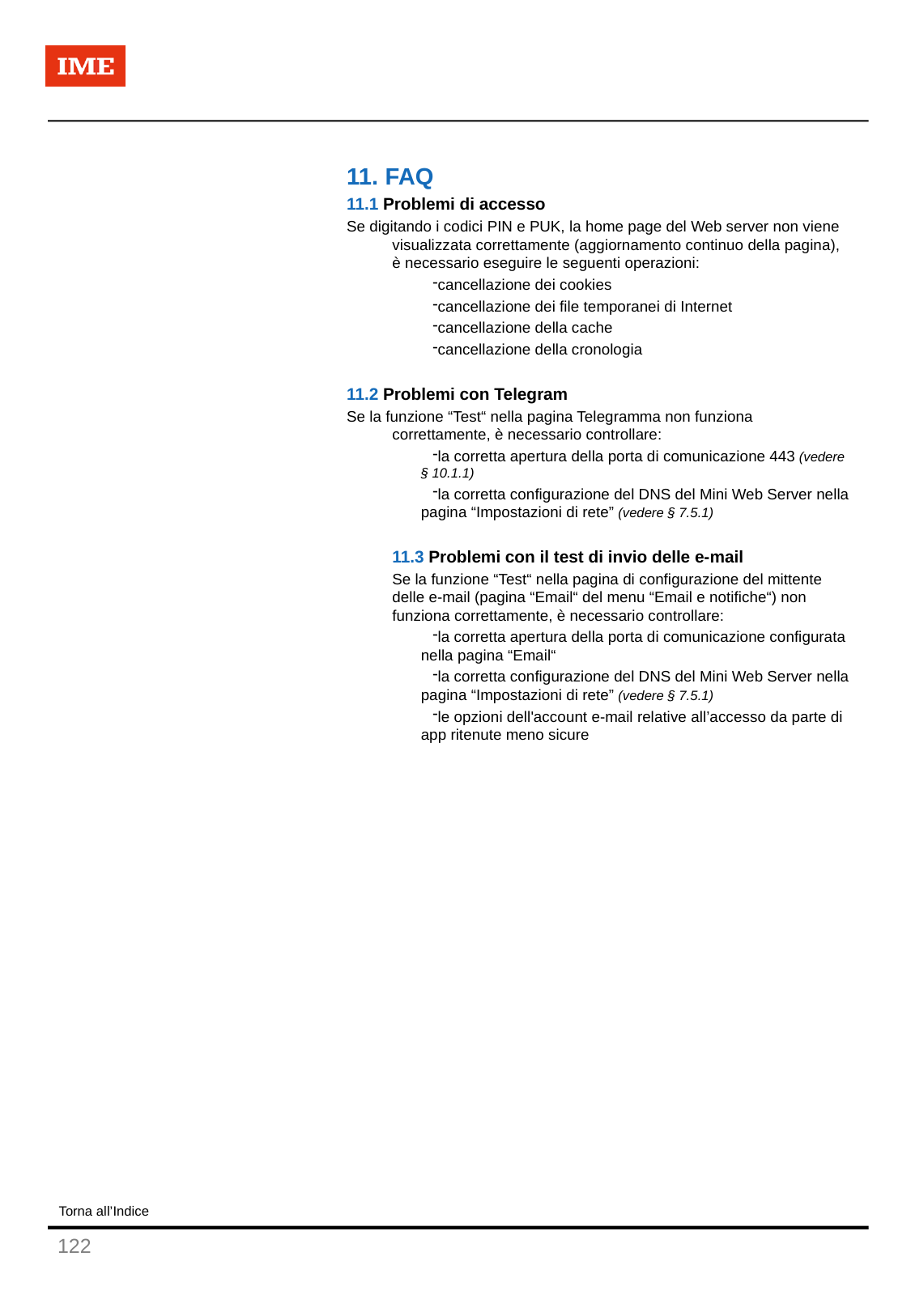

11. FAQ
11.1 Problemi di accesso
Se digitando i codici PIN e PUK, la home page del Web server non viene visualizzata correttamente (aggiornamento continuo della pagina), è necessario eseguire le seguenti operazioni:
cancellazione dei cookies
cancellazione dei file temporanei di Internet
cancellazione della cache
cancellazione della cronologia

11.2 Problemi con Telegram
Se la funzione “Test“ nella pagina Telegramma non funziona correttamente, è necessario controllare:
la corretta apertura della porta di comunicazione 443 (vedere § 10.1.1)
la corretta configurazione del DNS del Mini Web Server nella pagina “Impostazioni di rete” (vedere § 7.5.1)

11.3 Problemi con il test di invio delle e-mail
Se la funzione “Test“ nella pagina di configurazione del mittente delle e-mail (pagina “Email“ del menu “Email e notifiche“) non funziona correttamente, è necessario controllare:
la corretta apertura della porta di comunicazione configurata nella pagina “Email“
la corretta configurazione del DNS del Mini Web Server nella pagina “Impostazioni di rete” (vedere § 7.5.1)
le opzioni dell'account e-mail relative all’accesso da parte di app ritenute meno sicure